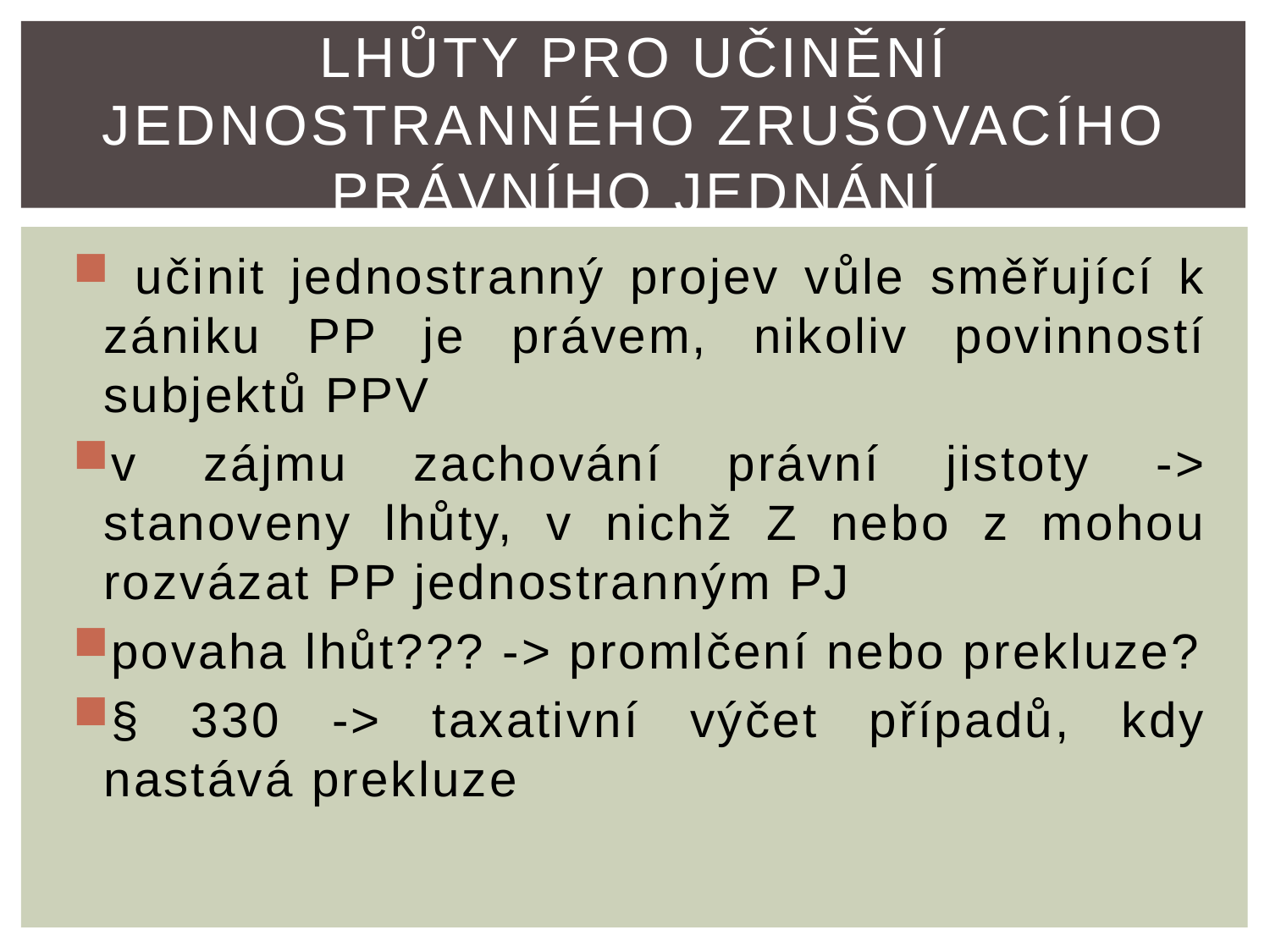

# Lhůty pro učinění jednostranného zrušovacího právního jednání
 učinit jednostranný projev vůle směřující k zániku PP je právem, nikoliv povinností subjektů PPV
v zájmu zachování právní jistoty -> stanoveny lhůty, v nichž Z nebo z mohou rozvázat PP jednostranným PJ
povaha lhůt??? -> promlčení nebo prekluze?
§ 330 -> taxativní výčet případů, kdy nastává prekluze